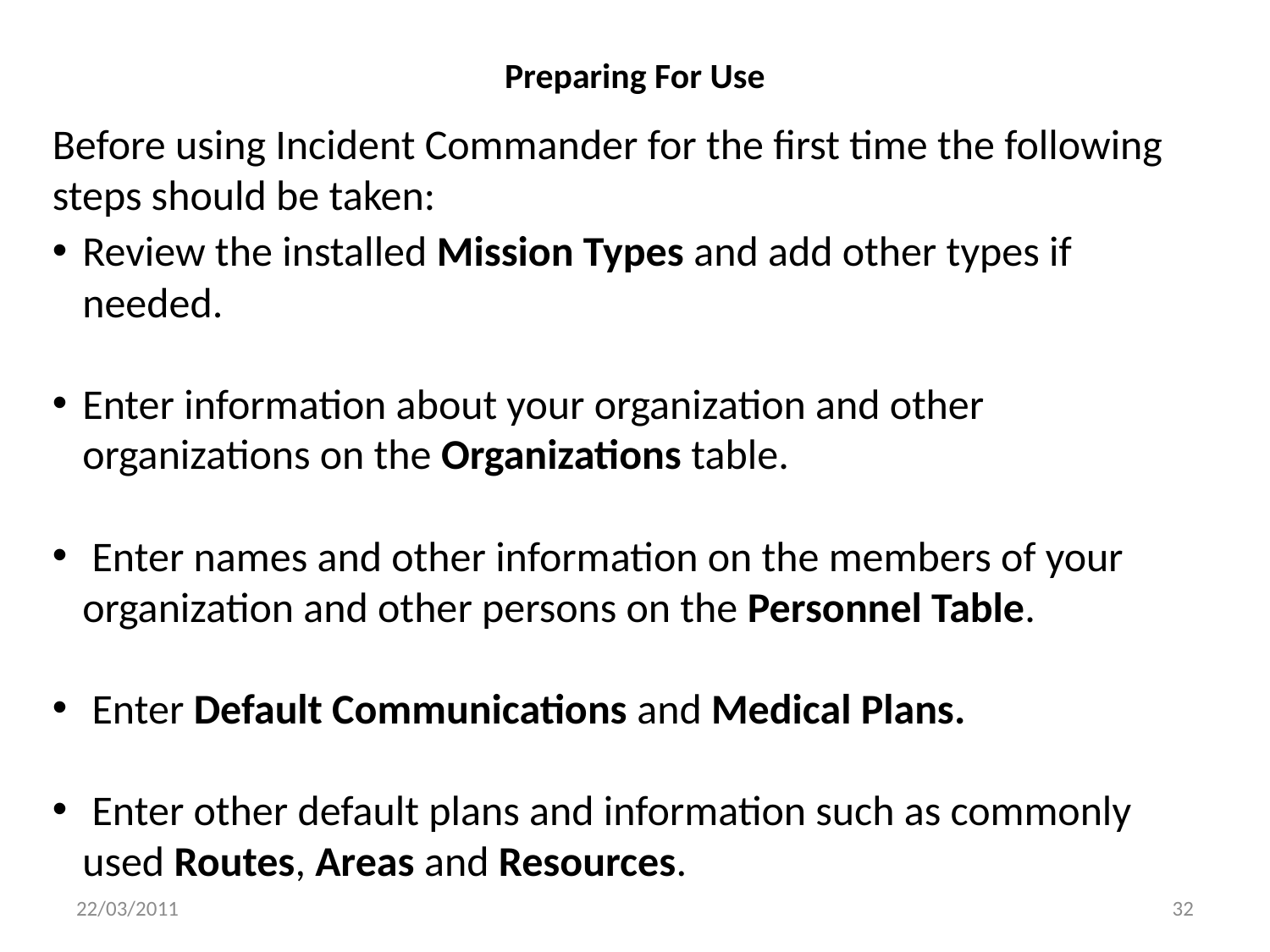

# Preparing For Use
Before using Incident Commander for the first time the following steps should be taken:

Review the installed Mission Types and add other types if needed.

Enter information about your organization and other organizations on the Organizations table.

 Enter names and other information on the members of your organization and other persons on the Personnel Table.

 Enter Default Communications and Medical Plans.

 Enter other default plans and information such as commonly used Routes, Areas and Resources.
22/03/2011
32